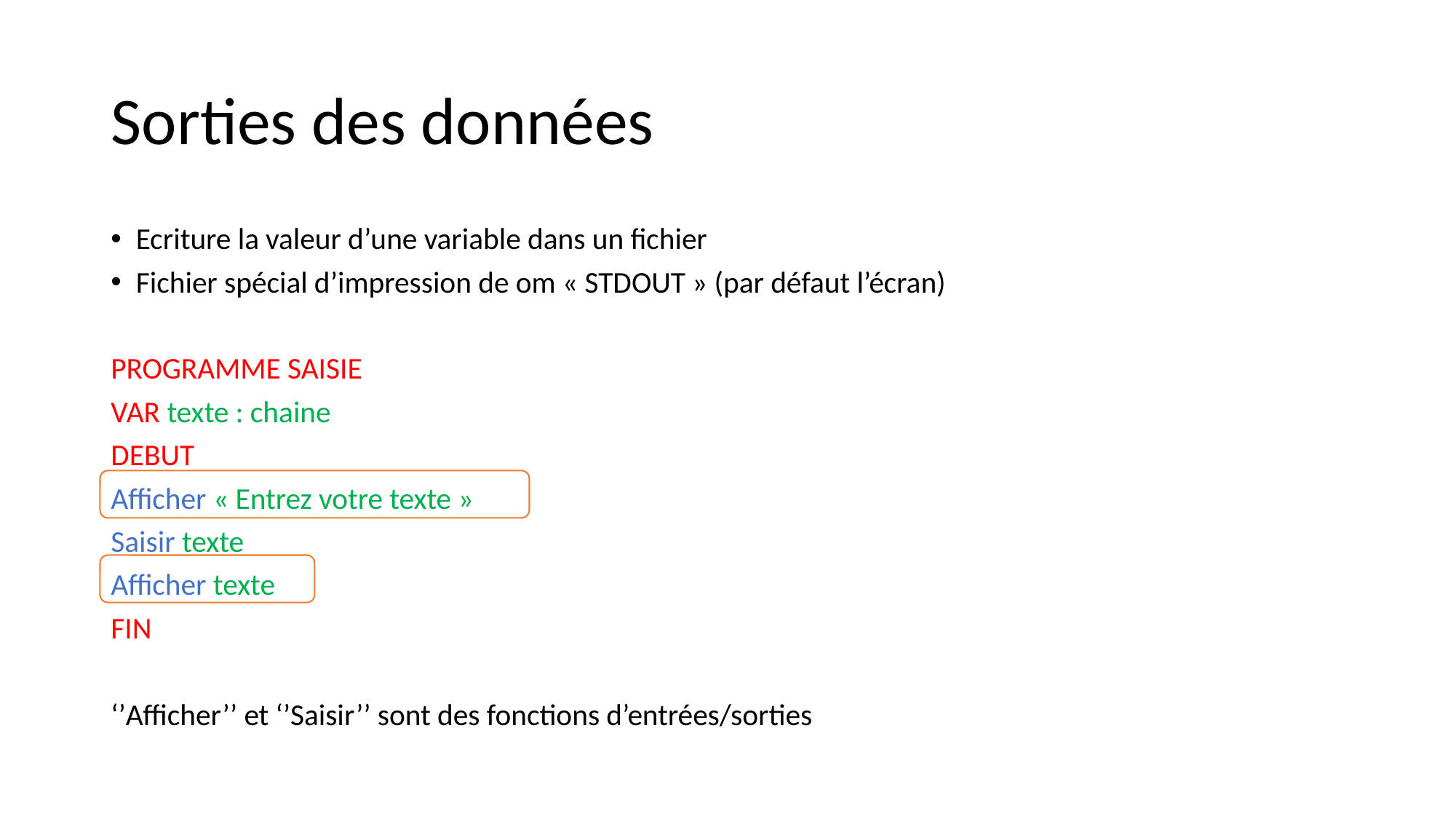

# Sorties des données
Ecriture la valeur d’une variable dans un fichier
Fichier spécial d’impression de om « STDOUT » (par défaut l’écran)

PROGRAMME SAISIE
VAR texte : chaine
DEBUT
Afficher « Entrez votre texte »
Saisir texte
Afficher texte
FIN

‘’Afficher’’ et ‘’Saisir’’ sont des fonctions d’entrées/sorties